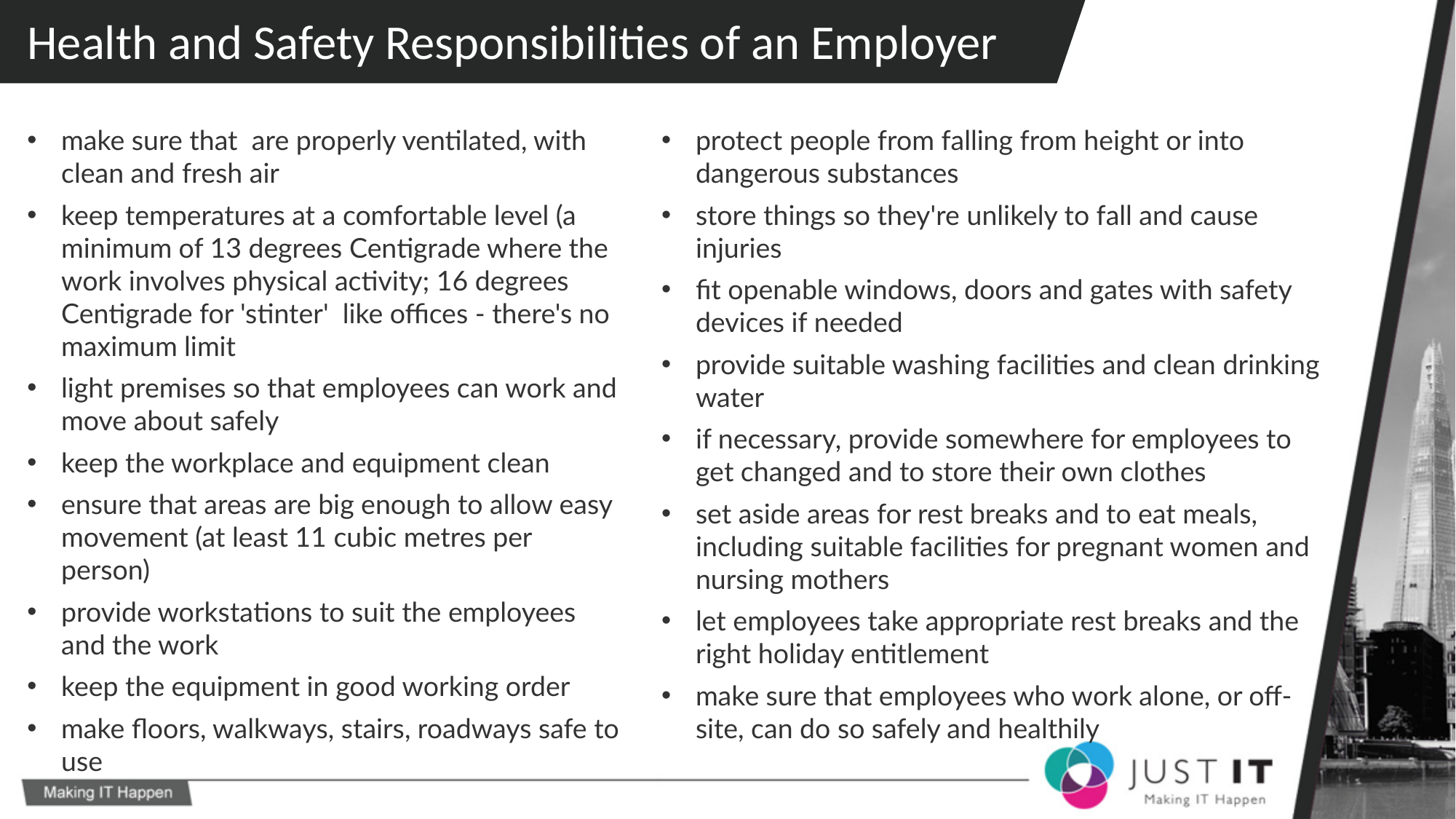

Health and Safety Responsibilities of an Employer
make sure that  are properly ventilated, with clean and fresh air
keep temperatures at a comfortable level (a minimum of 13 degrees Centigrade where the work involves physical activity; 16 degrees Centigrade for 'stinter'  like offices - there's no maximum limit
light premises so that employees can work and move about safely
keep the workplace and equipment clean
ensure that areas are big enough to allow easy movement (at least 11 cubic metres per person)
provide workstations to suit the employees and the work
keep the equipment in good working order
make floors, walkways, stairs, roadways safe to use
protect people from falling from height or into dangerous substances
store things so they're unlikely to fall and cause injuries
fit openable windows, doors and gates with safety devices if needed
provide suitable washing facilities and clean drinking water
if necessary, provide somewhere for employees to get changed and to store their own clothes
set aside areas for rest breaks and to eat meals, including suitable facilities for pregnant women and nursing mothers
let employees take appropriate rest breaks and the right holiday entitlement
make sure that employees who work alone, or off-site, can do so safely and healthily